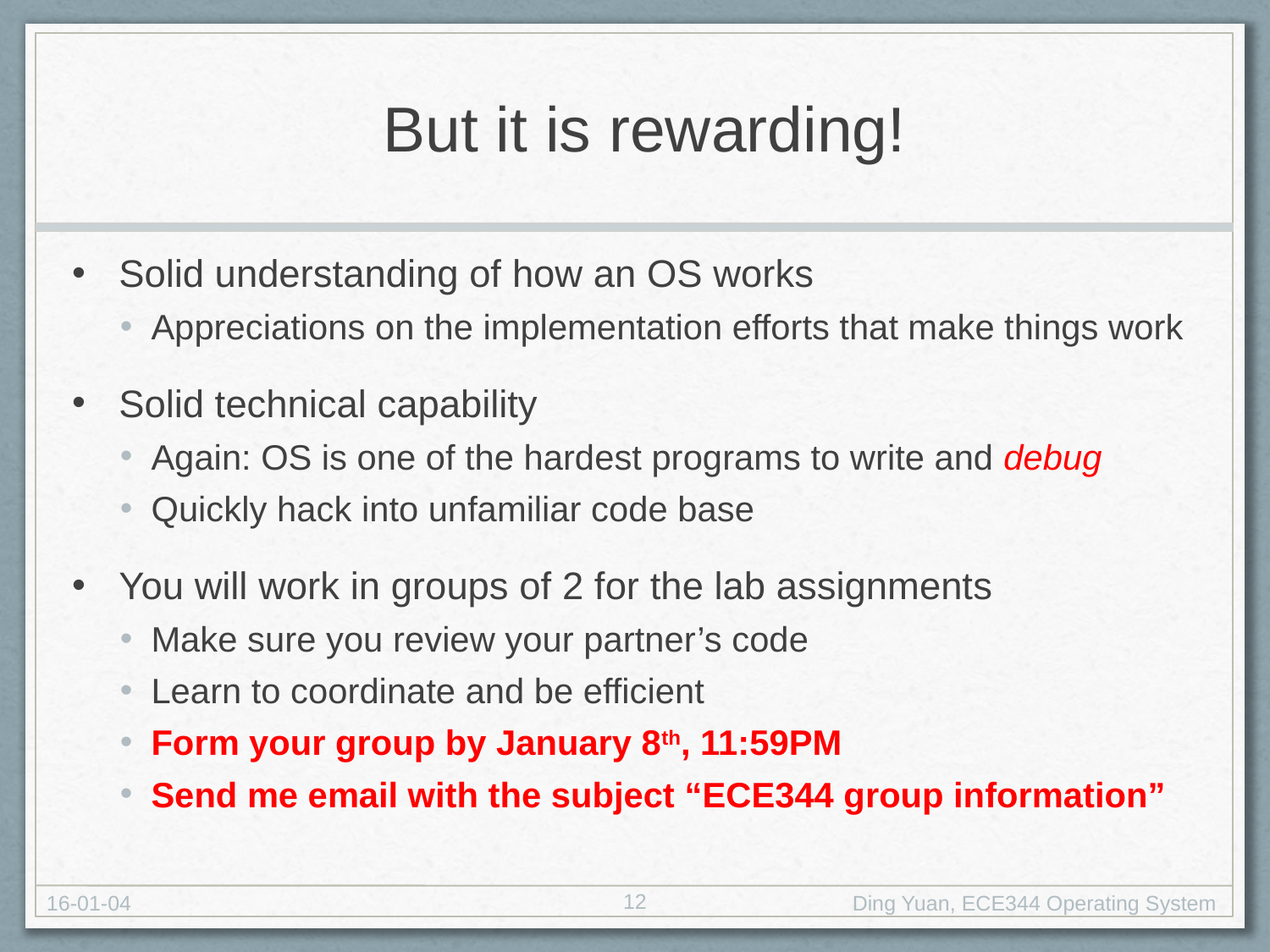

# But it is rewarding!
Solid understanding of how an OS works
Appreciations on the implementation efforts that make things work
Solid technical capability
Again: OS is one of the hardest programs to write and debug
Quickly hack into unfamiliar code base
You will work in groups of 2 for the lab assignments
Make sure you review your partner’s code
Learn to coordinate and be efficient
Form your group by January 8th, 11:59PM
Send me email with the subject “ECE344 group information”

12
16-01-04
Ding Yuan, ECE344 Operating System